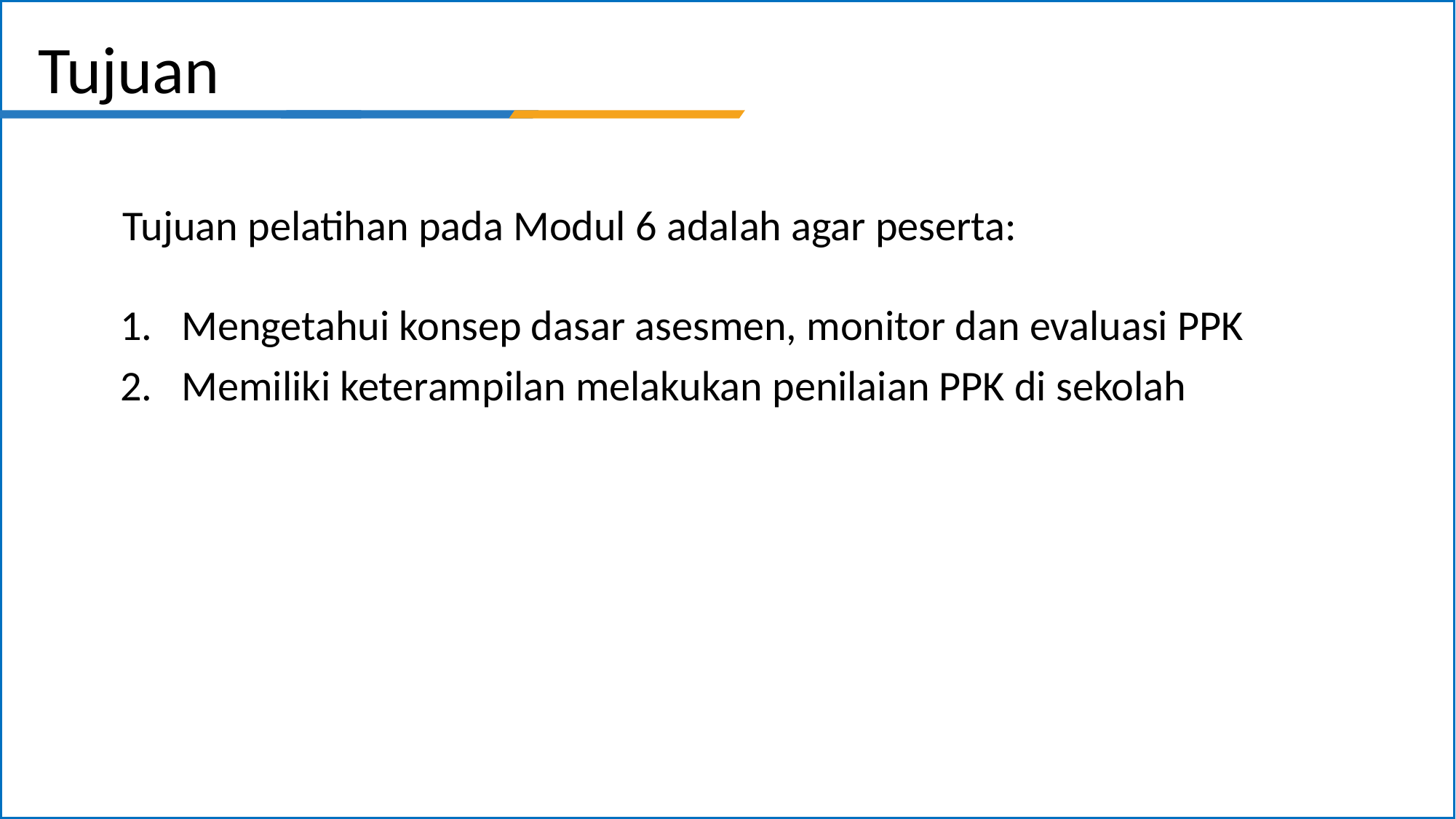

# Tujuan

Tujuan pelatihan pada Modul 6 adalah agar peserta:
Mengetahui konsep dasar asesmen, monitor dan evaluasi PPK
Memiliki keterampilan melakukan penilaian PPK di sekolah